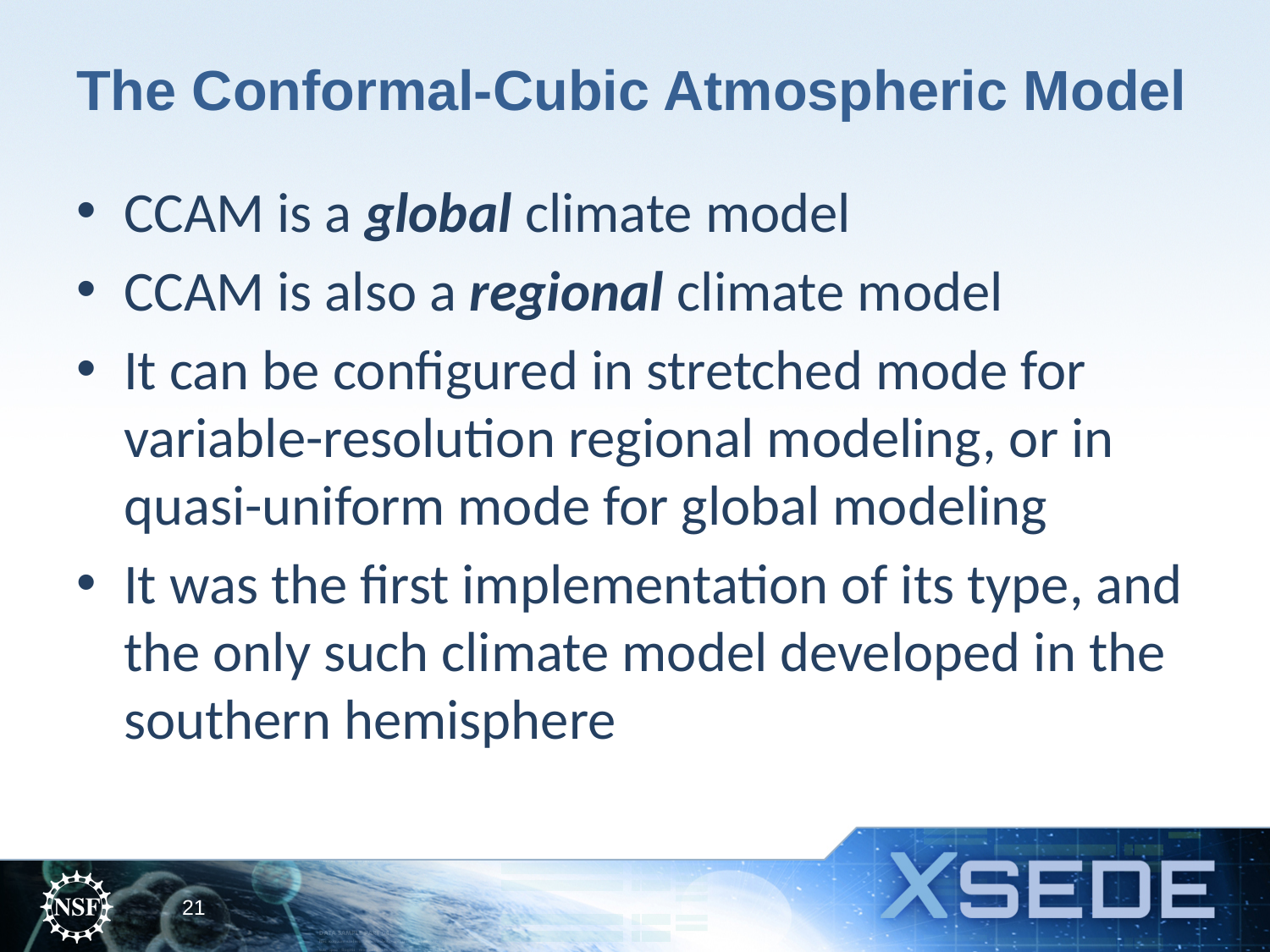

# The Conformal-Cubic Atmospheric Model
CCAM is a global climate model
CCAM is also a regional climate model
It can be configured in stretched mode for variable-resolution regional modeling, or in quasi-uniform mode for global modeling
It was the first implementation of its type, and the only such climate model developed in the southern hemisphere
21